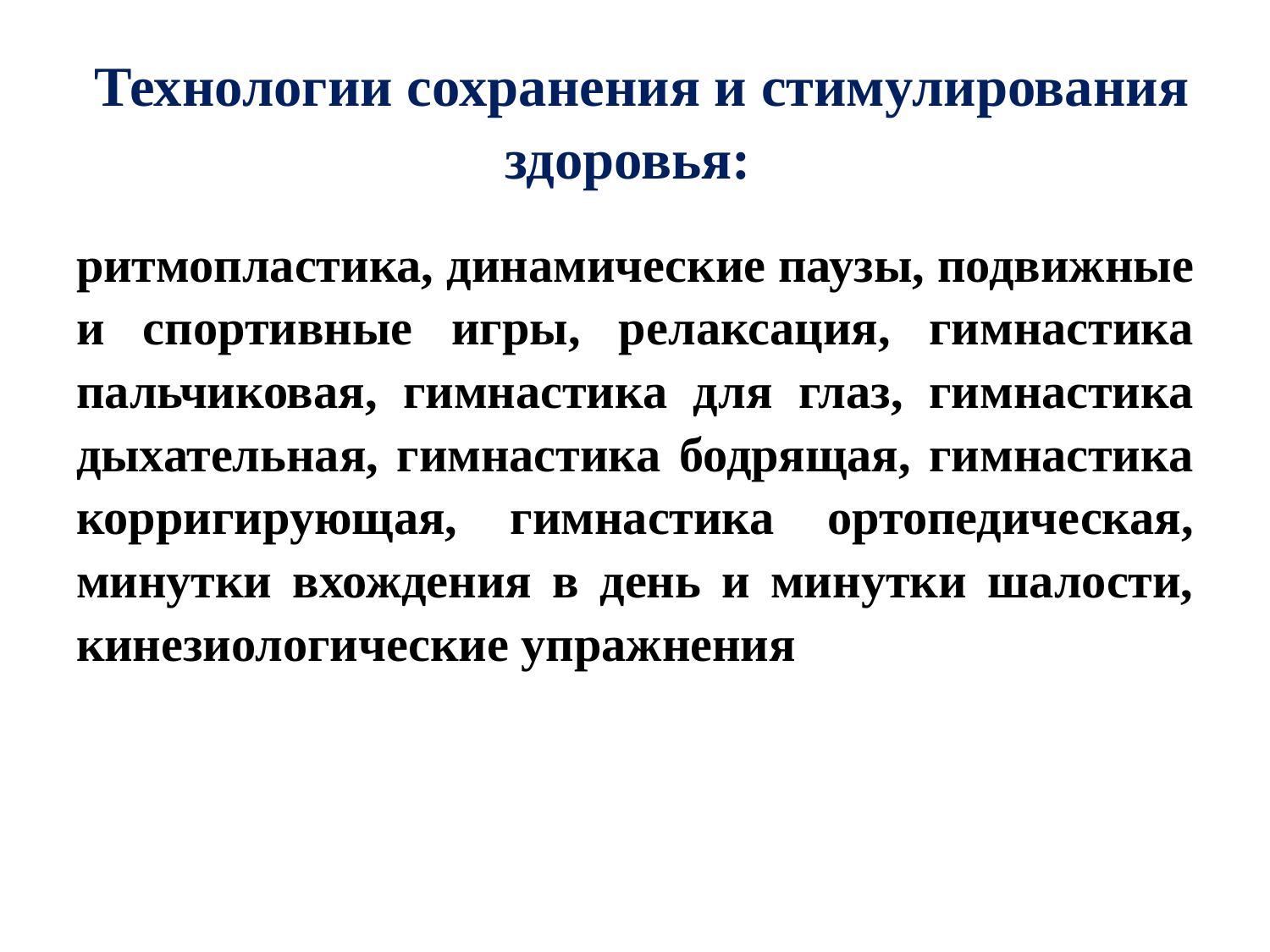

# Технологии сохранения и стимулирования здоровья:
ритмопластика, динамические паузы, подвижные и спортивные игры, релаксация, гимнастика пальчиковая, гимнастика для глаз, гимнастика дыхательная, гимнастика бодрящая, гимнастика корригирующая, гимнастика ортопедическая, минутки вхождения в день и минутки шалости, кинезиологические упражнения